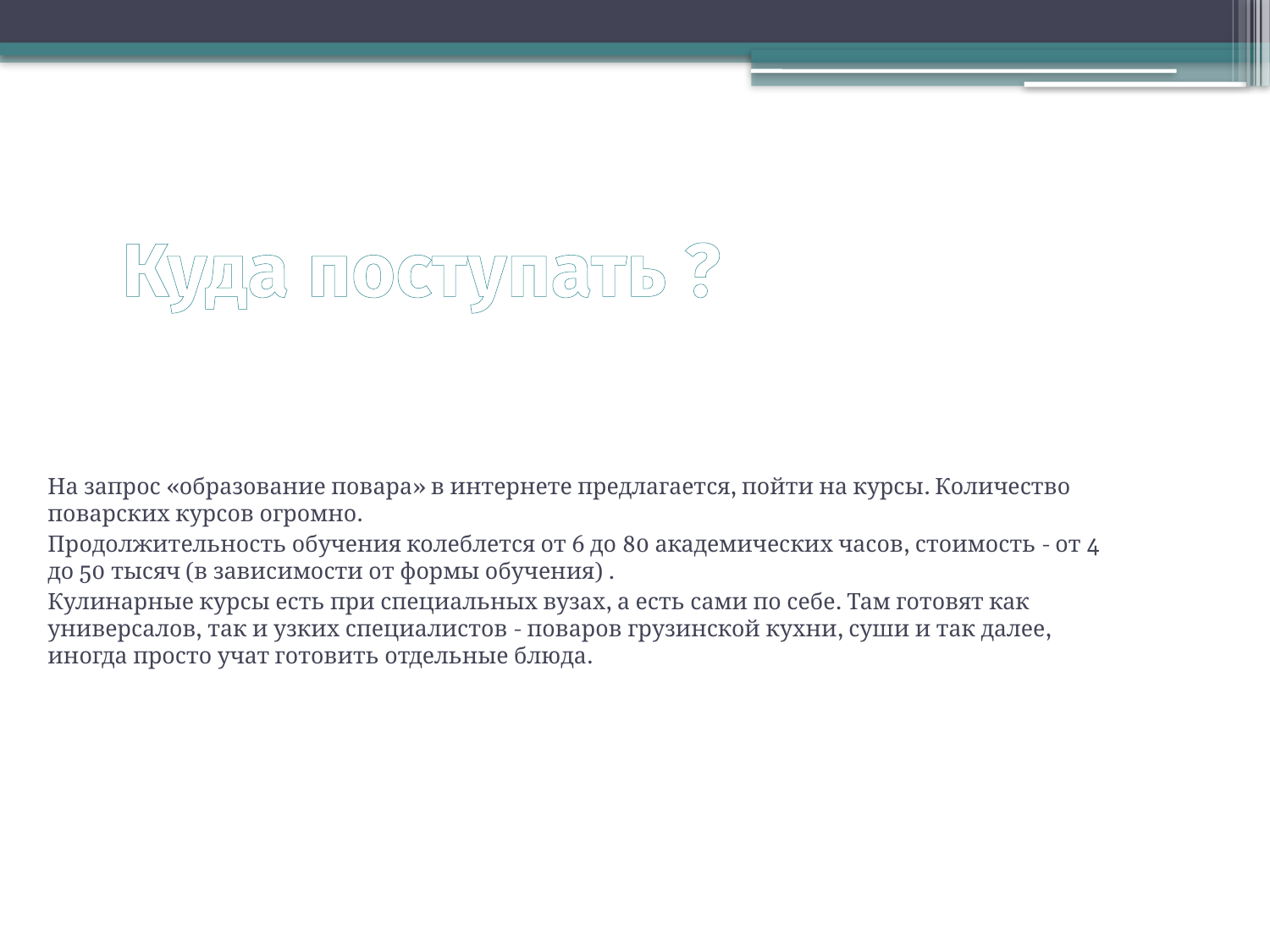

# Куда поступать ?
На запрос «образование повара» в интернете предлагается, пойти на курсы. Количество поварских курсов огромно.
Продолжительность обучения колеблется от 6 до 80 академических часов, стоимость - от 4 до 50 тысяч (в зависимости от формы обучения) .
Кулинарные курсы есть при специальных вузах, а есть сами по себе. Там готовят как универсалов, так и узких специалистов - поваров грузинской кухни, суши и так далее, иногда просто учат готовить отдельные блюда.